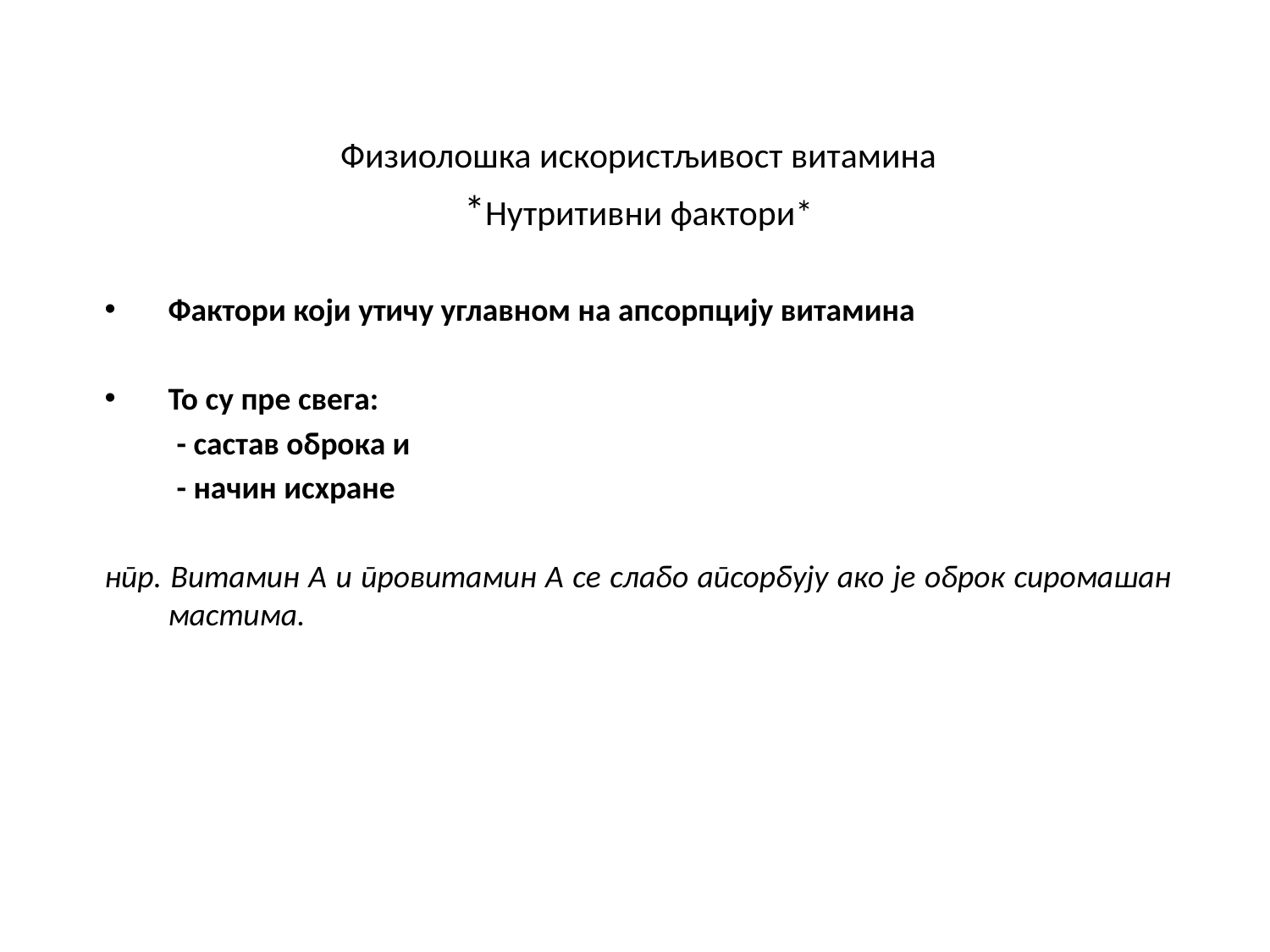

Физиолошка искористљивост витамина
*Нутритивни фактори*

Фактори који утичу углавном на апсорпцију витамина

То су пре свега:
          - састав оброка и
          - начин исхране

нпр. Витамин А и провитамин А се слабо апсорбују ако је оброк сиромашан мастима.